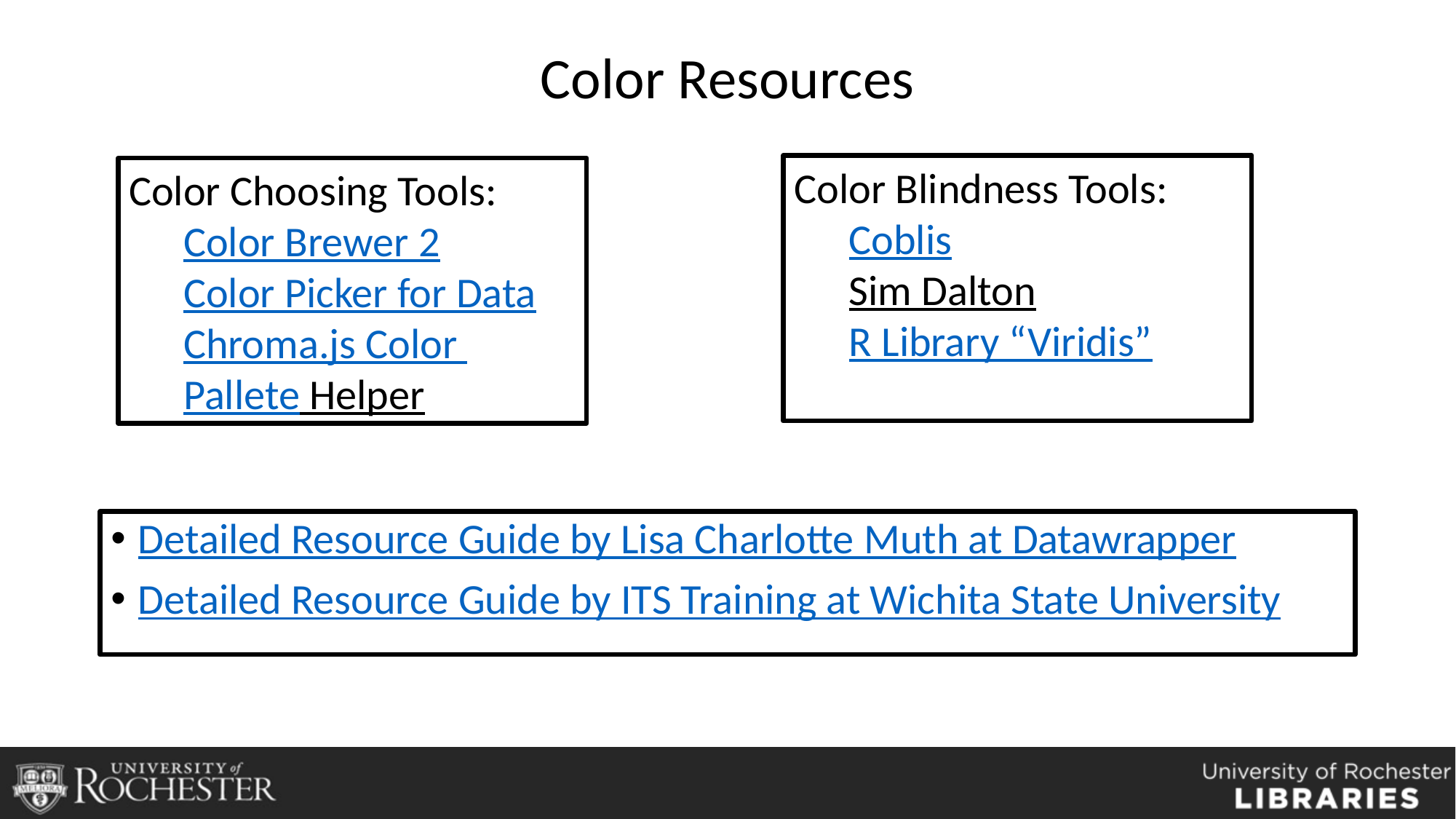

# Color Resources
Color Blindness Tools:
Coblis
Sim Dalton
R Library “Viridis”

Color Choosing Tools:
Color Brewer 2
Color Picker for Data
Chroma.js Color Pallete Helper
Detailed Resource Guide by Lisa Charlotte Muth at Datawrapper
Detailed Resource Guide by ITS Training at Wichita State University